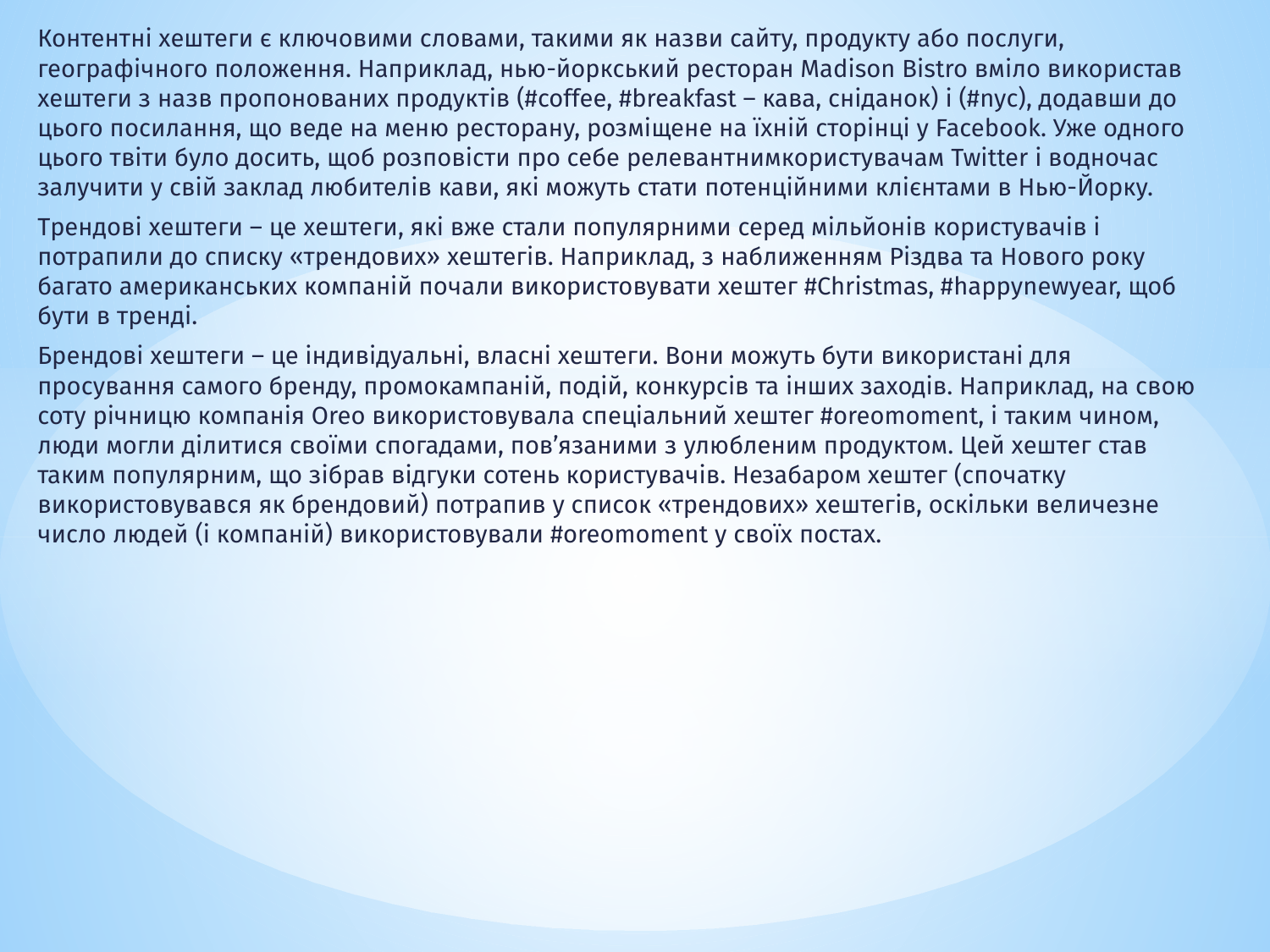

Контентні хештеги є ключовими словами, такими як назви сайту, продукту або послуги, географічного положення. Наприклад, нью-йоркський ресторан Madison Bistro вміло використав хештеги з назв пропонованих продуктів (#coffee, #breakfast – кава, сніданок) і (#nyc), додавши до цього посилання, що веде на меню ресторану, розміщене на їхній сторінці у Facebook. Уже одного цього твіти було досить, щоб розповісти про себе релевантнимкористувачам Twitter і водночас залучити у свій заклад любителів кави, які можуть стати потенційними клієнтами в Нью-Йорку.
Трендові хештеги – це хештеги, які вже стали популярними серед мільйонів користувачів і потрапили до списку «трендових» хештегів. Наприклад, з наближенням Різдва та Нового року багато американських компаній почали використовувати хештег #Christmas, #happynewyear, щоб бути в тренді.
Брендові хештеги – це індивідуальні, власні хештеги. Вони можуть бути використані для просування самого бренду, промокампаній, подій, конкурсів та інших заходів. Наприклад, на свою соту річницю компанія Oreo використовувала спеціальний хештег #oreomoment, і таким чином, люди могли ділитися своїми спогадами, пов’язаними з улюбленим продуктом. Цей хештег став таким популярним, що зібрав відгуки сотень користувачів. Незабаром хештег (спочатку використовувався як брендовий) потрапив у список «трендових» хештегів, оскільки величезне число людей (і компаній) використовували #oreomoment у своїх постах.